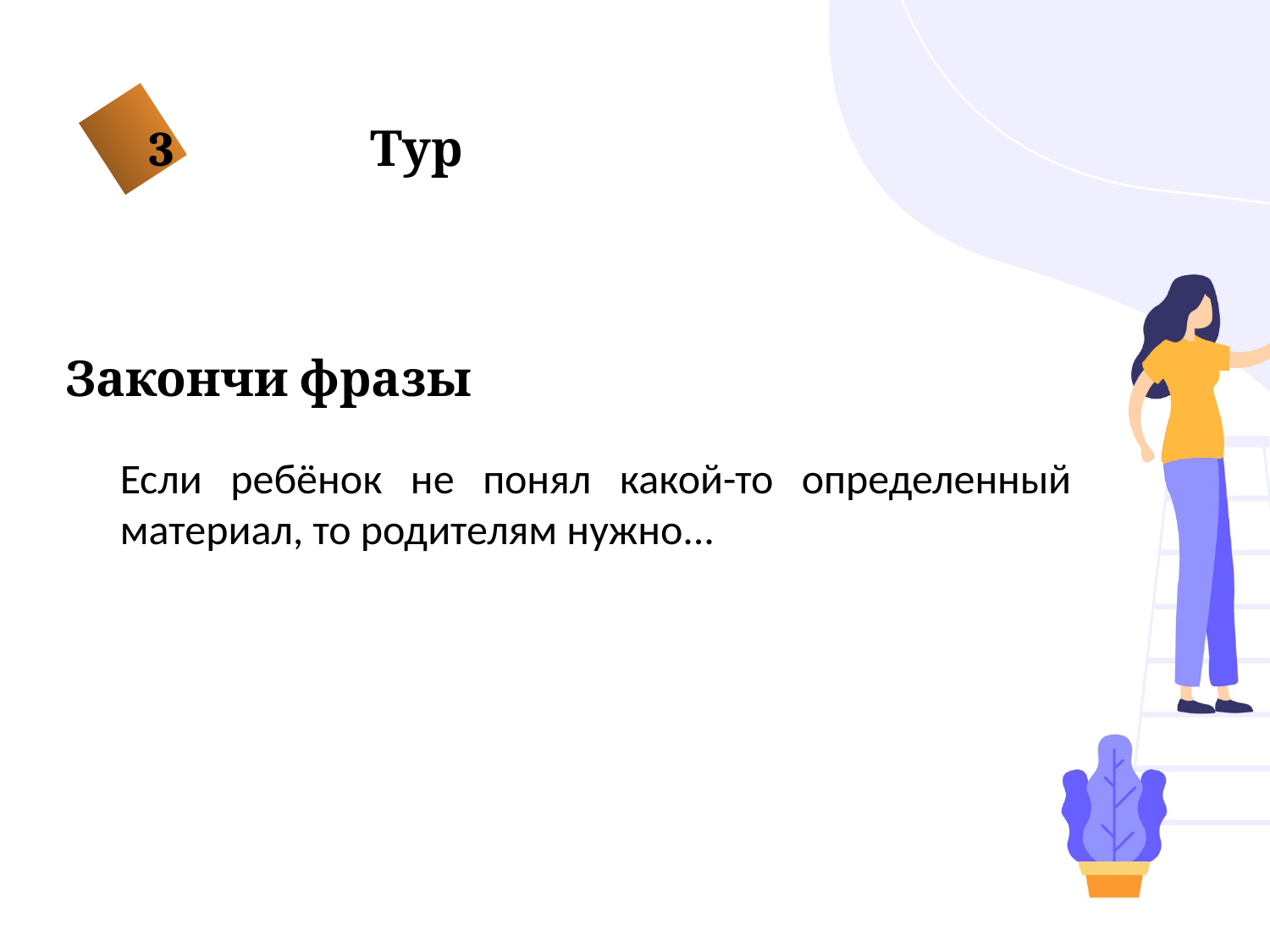

3                  Тур

Закончи фразы
Если ребёнок не понял какой-то определенный материал, то родителям нужно...